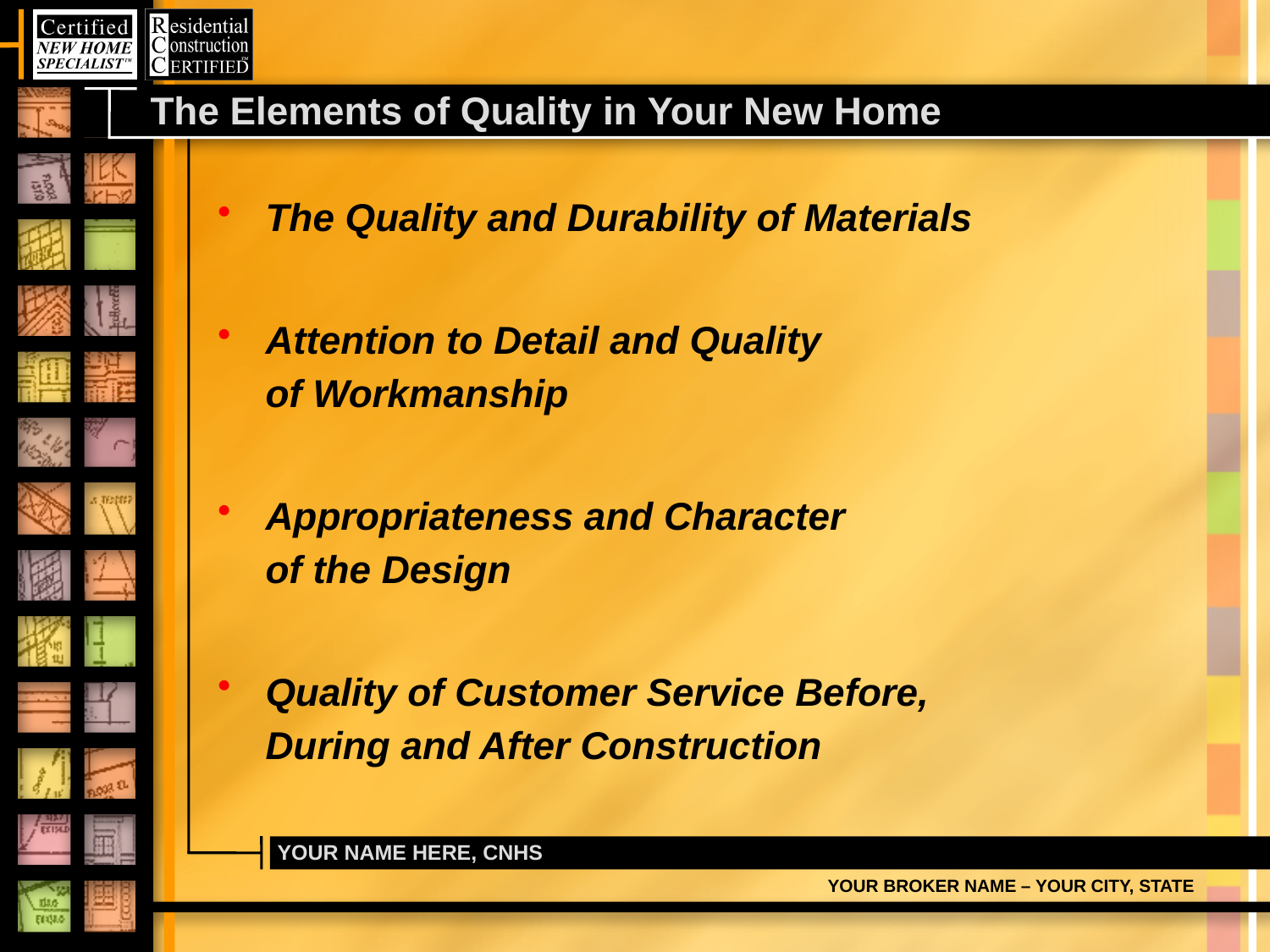

# The Elements of Quality in Your New Home
The Quality and Durability of Materials

Attention to Detail and Quality
of Workmanship

Appropriateness and Character
of the Design

Quality of Customer Service Before,
During and After Construction
YOUR NAME HERE, CNHS